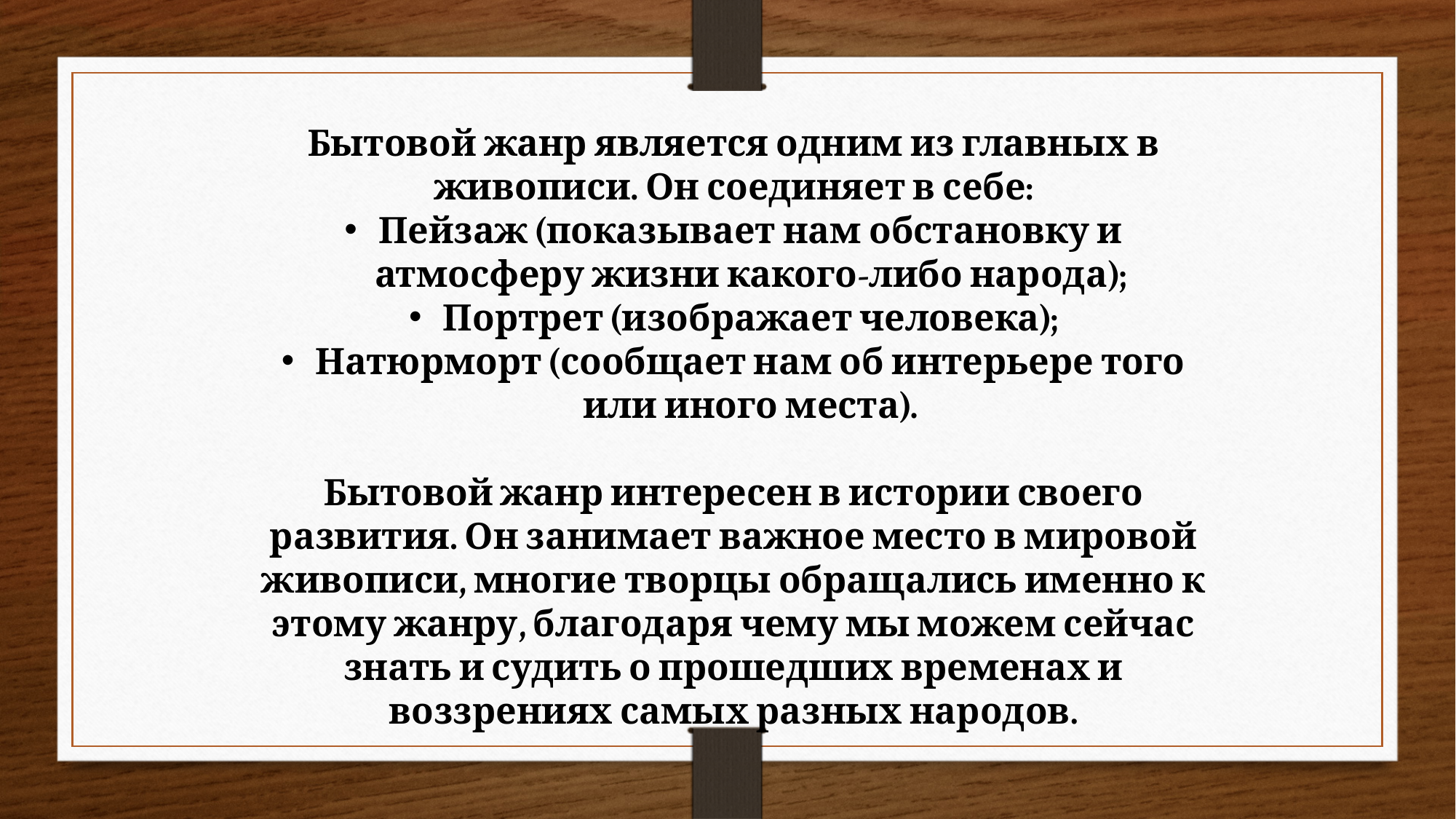

Бытовой жанр является одним из главных в живописи. Он соединяет в себе:
Пейзаж (показывает нам обстановку и атмосферу жизни какого-либо народа);
Портрет (изображает человека);
Натюрморт (сообщает нам об интерьере того или иного места).

Бытовой жанр интересен в истории своего развития. Он занимает важное место в мировой живописи, многие творцы обращались именно к этому жанру, благодаря чему мы можем сейчас знать и судить о прошедших временах и воззрениях самых разных народов.